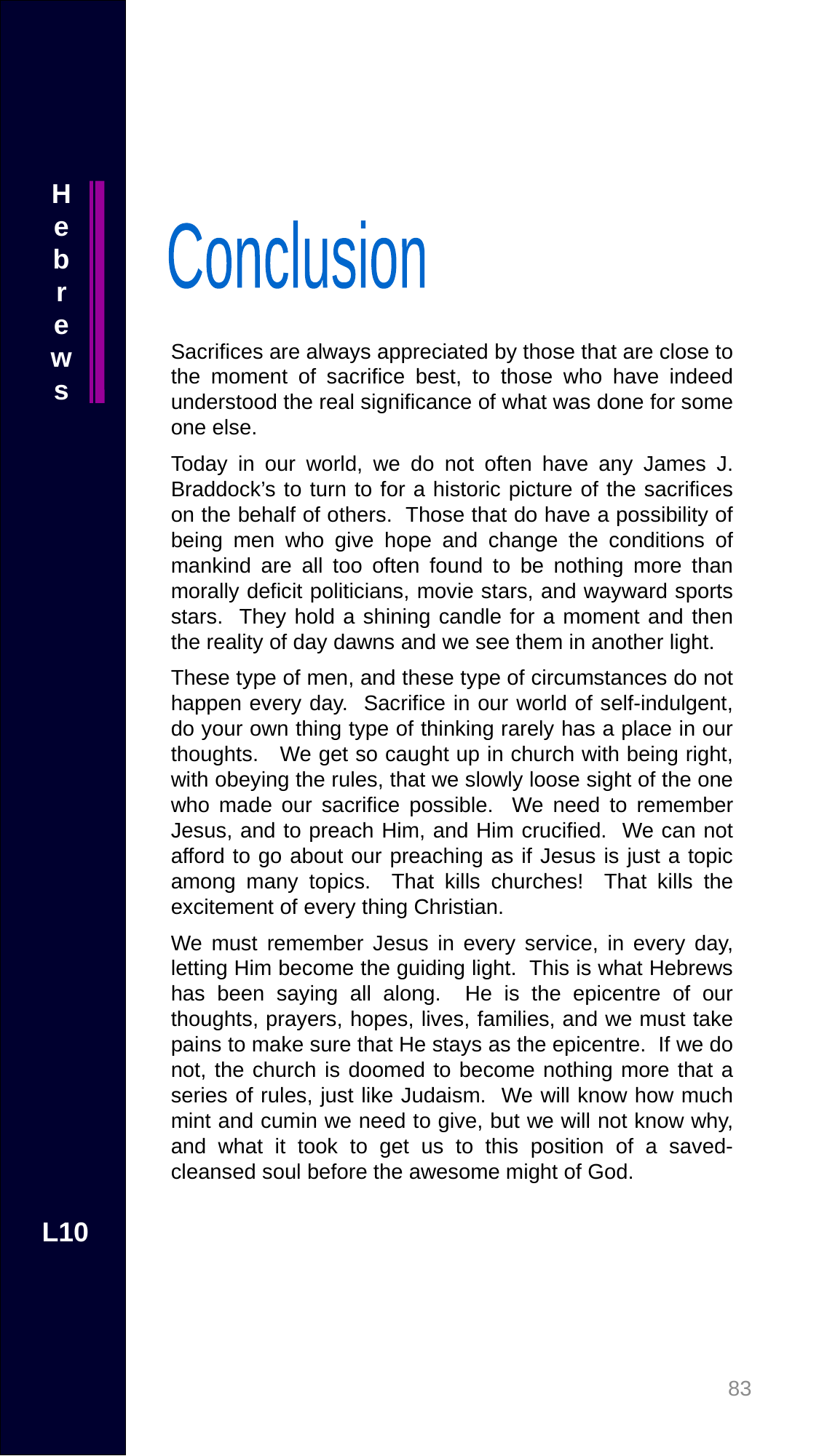

Hebrews

Conclusion
Sacrifices are always appreciated by those that are close to the moment of sacrifice best, to those who have indeed understood the real significance of what was done for some one else.
Today in our world, we do not often have any James J. Braddock’s to turn to for a historic picture of the sacrifices on the behalf of others.  Those that do have a possibility of being men who give hope and change the conditions of mankind are all too often found to be nothing more than morally deficit politicians, movie stars, and wayward sports stars.  They hold a shining candle for a moment and then the reality of day dawns and we see them in another light.
These type of men, and these type of circumstances do not happen every day.  Sacrifice in our world of self-indulgent, do your own thing type of thinking rarely has a place in our thoughts.   We get so caught up in church with being right, with obeying the rules, that we slowly loose sight of the one who made our sacrifice possible.  We need to remember Jesus, and to preach Him, and Him crucified.  We can not afford to go about our preaching as if Jesus is just a topic among many topics.  That kills churches!  That kills the excitement of every thing Christian.
We must remember Jesus in every service, in every day, letting Him become the guiding light.  This is what Hebrews has been saying all along.  He is the epicentre of our thoughts, prayers, hopes, lives, families, and we must take pains to make sure that He stays as the epicentre.  If we do not, the church is doomed to become nothing more that a series of rules, just like Judaism.  We will know how much mint and cumin we need to give, but we will not know why, and what it took to get us to this position of a saved-cleansed soul before the awesome might of God.
L10
83